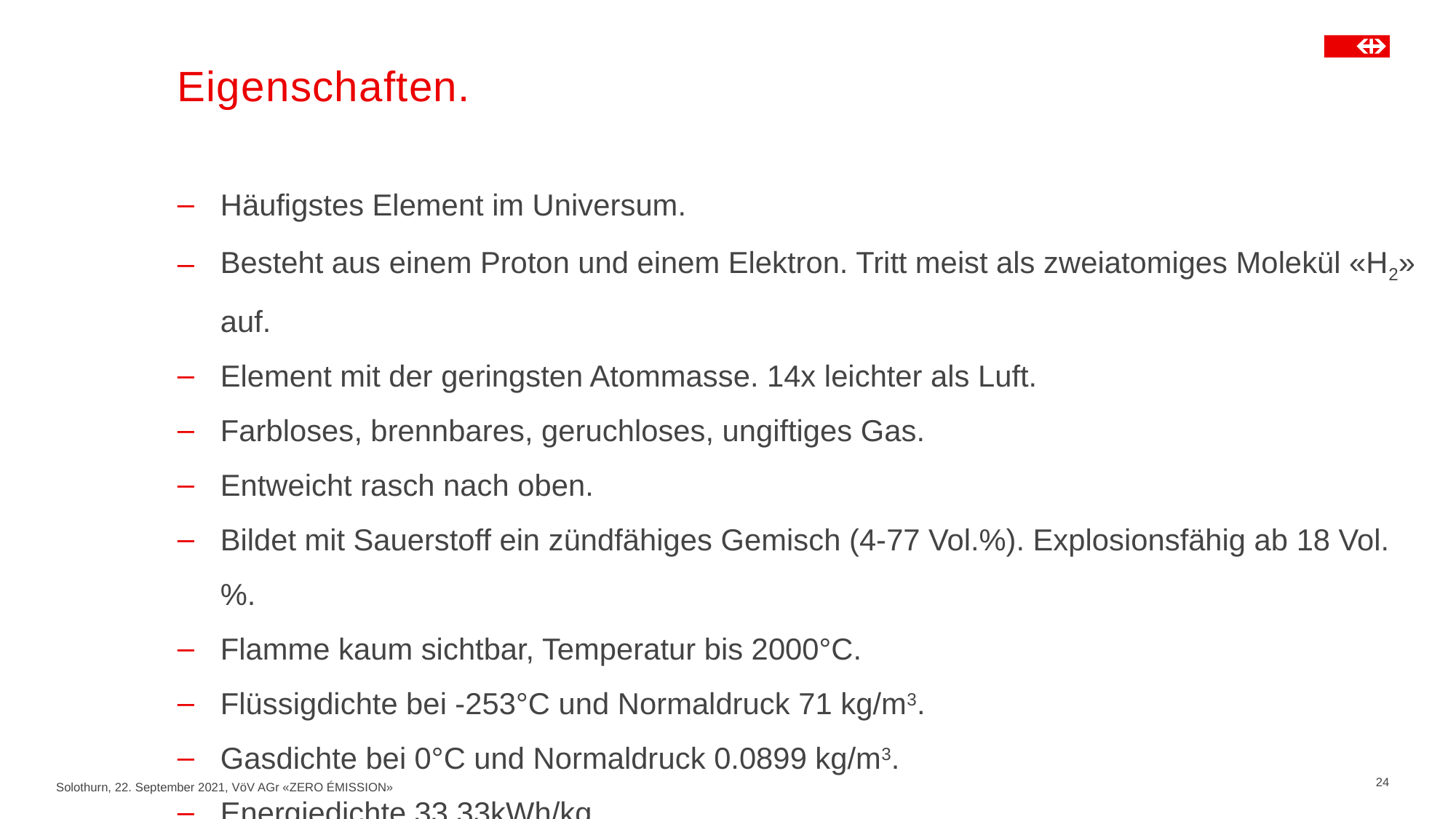

# Eigenschaften.
Häufigstes Element im Universum.
Besteht aus einem Proton und einem Elektron. Tritt meist als zweiatomiges Molekül «H2» auf.
Element mit der geringsten Atommasse. 14x leichter als Luft.
Farbloses, brennbares, geruchloses, ungiftiges Gas.
Entweicht rasch nach oben.
Bildet mit Sauerstoff ein zündfähiges Gemisch (4-77 Vol.%). Explosionsfähig ab 18 Vol.%.
Flamme kaum sichtbar, Temperatur bis 2000°C.
Flüssigdichte bei -253°C und Normaldruck 71 kg/m3.
Gasdichte bei 0°C und Normaldruck 0.0899 kg/m3.
Energiedichte 33.33kWh/kg.
Solothurn, 22. September 2021, VöV AGr «ZERO ÉMISSION»
24